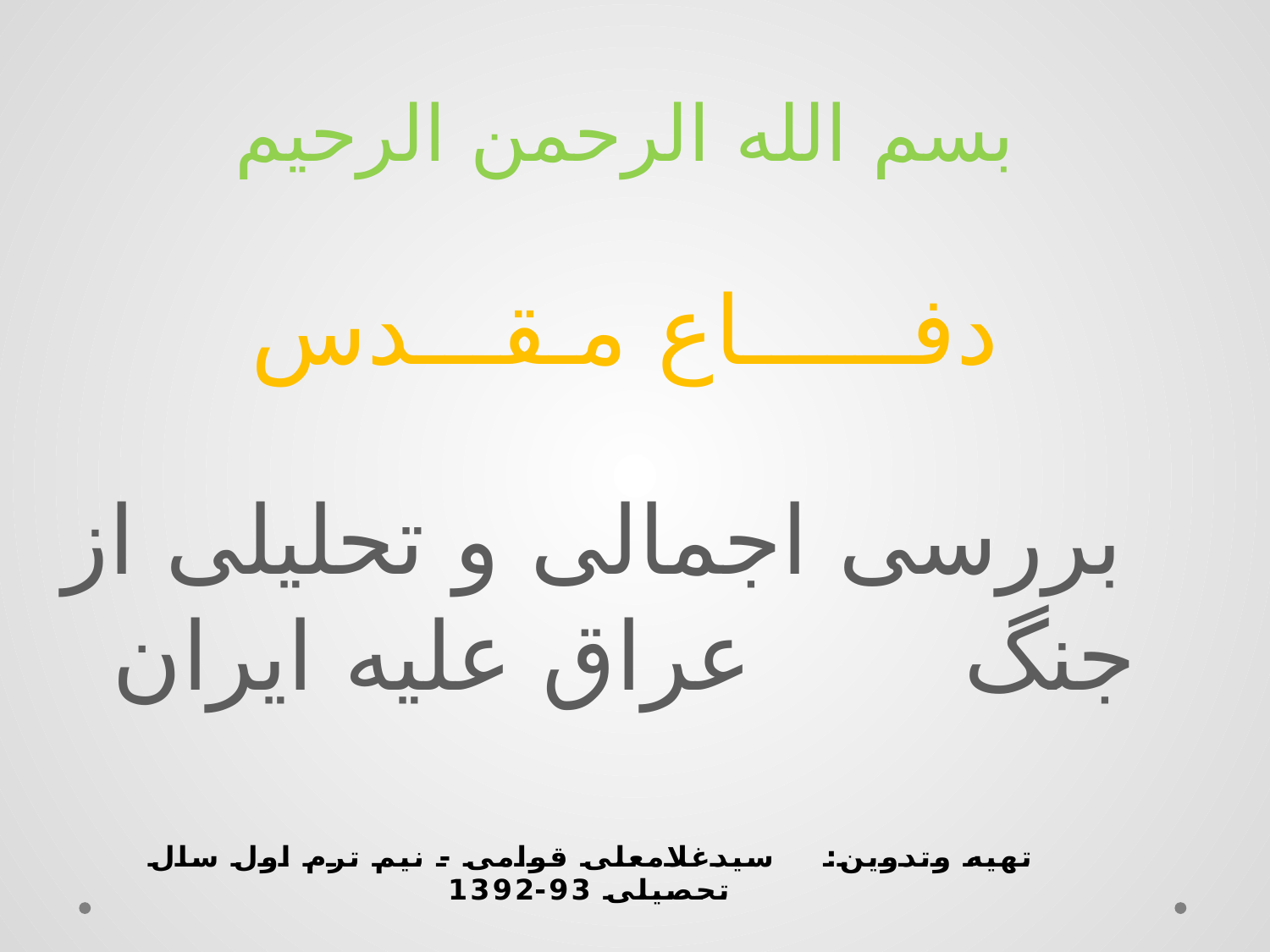

# بسم الله الرحمن الرحيم دفــــــاع مـقـــدس بررسی اجمالی و تحلیلی از جنگ       عراق علیه ایران

تهيه وتدوين:    سیدغلامعلی قوامی - نیم ترم اول سال تحصیلی 93-1392